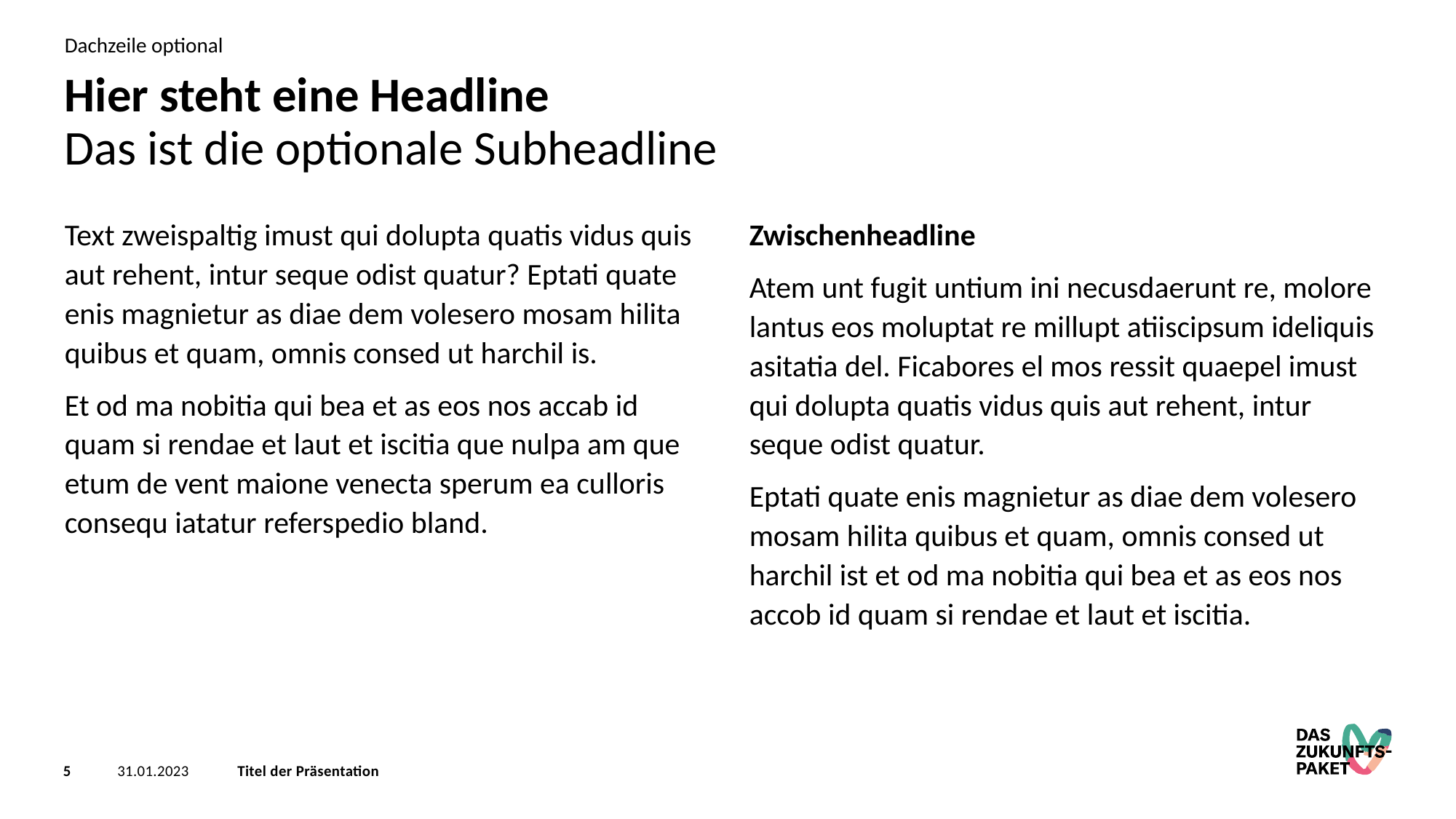

Dachzeile optional
# Hier steht eine Headline
Das ist die optionale Subheadline
Text zweispaltig imust qui dolupta quatis vidus quis aut rehent, intur seque odist quatur? Eptati quate enis magnietur as diae dem volesero mosam hilita quibus et quam, omnis consed ut harchil is.
Et od ma nobitia qui bea et as eos nos accab id quam si rendae et laut et iscitia que nulpa am que etum de vent maione venecta sperum ea culloris consequ iatatur referspedio bland.
Zwischenheadline
Atem unt fugit untium ini necusdaerunt re, molore lantus eos moluptat re millupt atiiscipsum ideliquis asitatia del. Ficabores el mos ressit quaepel imust qui dolupta quatis vidus quis aut rehent, intur seque odist quatur.
Eptati quate enis magnietur as diae dem volesero mosam hilita quibus et quam, omnis consed ut harchil ist et od ma nobitia qui bea et as eos nos accob id quam si rendae et laut et iscitia.
5
31.01.2023
Titel der Präsentation